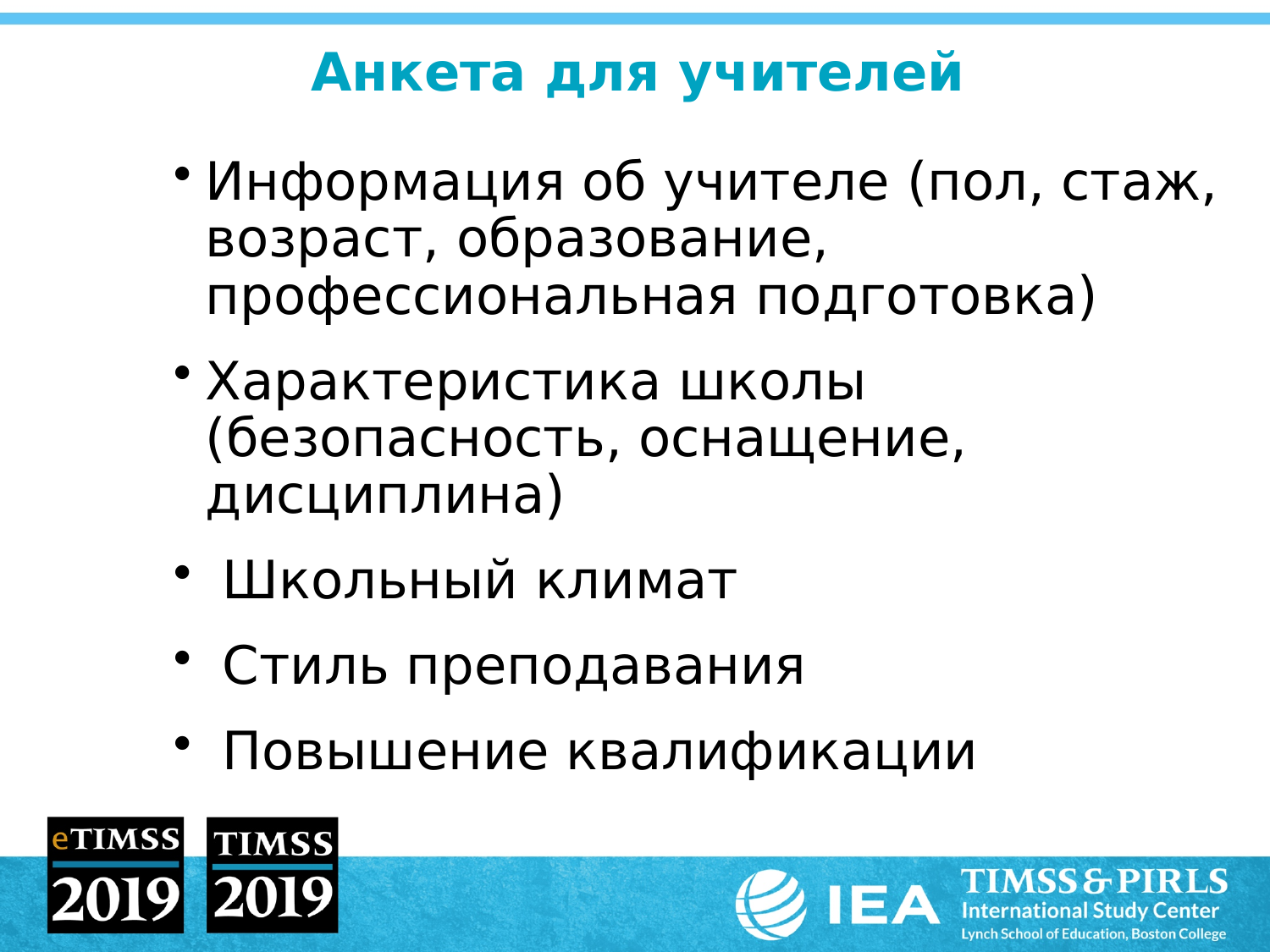

# Анкета для учителей
Информация об учителе (пол, стаж, возраст, образование, профессиональная подготовка)
Характеристика школы (безопасность, оснащение, дисциплина)
 Школьный климат
 Стиль преподавания
 Повышение квалификации